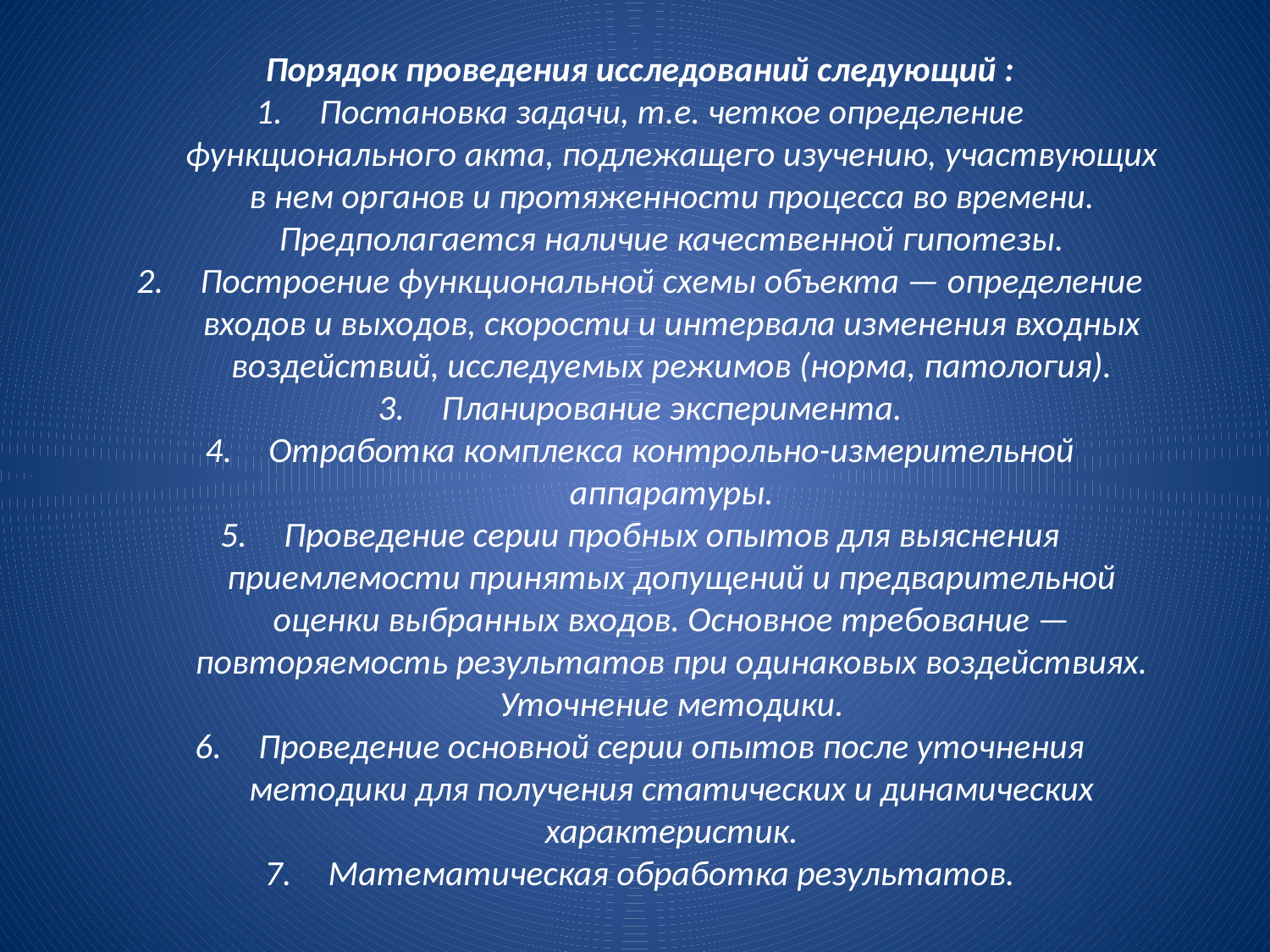

Порядок проведения исследований следующий :
Постановка задачи, т.е. четкое определение функционального акта, подлежащего изучению, участвующих в нем органов и протяжен­ности процесса во времени. Предполагается наличие качественной гипотезы.
Построение функциональной схемы объекта — определение входов и выходов, скорости и интервала изменения входных воздействий, исследуемых режимов (норма, патология).
Планирование эксперимента.
Отработка комплекса контрольно-измерительной аппаратуры.
Проведение серии пробных опытов для выяснения приемлемости принятых допущений и предварительной оценки выбранных входов. Основное требование — повторяемость результатов при одинаковых воздействиях. Уточнение методики.
Проведение основной серии опытов после уточнения методики для получения статических и динамических характеристик.
Математическая обработка результатов.